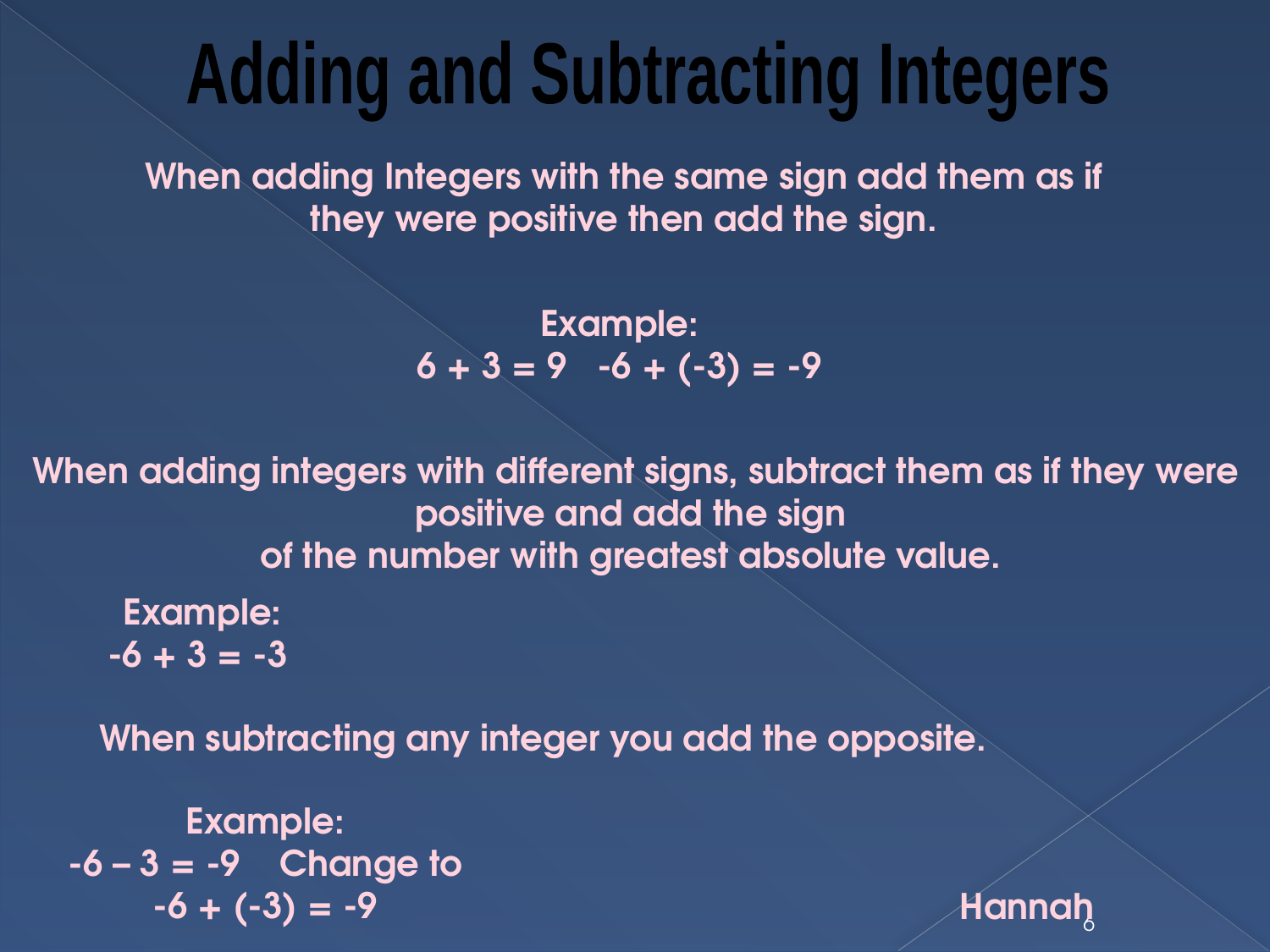

Adding and Subtracting Integers
When adding Integers with the same sign add them as if
 they were positive then add the sign.
Example:
6 + 3 = 9   -6 + (-3) = -9
When adding integers with different signs, subtract them as if they were
 positive and add the sign
of the number with greatest absolute value.
Example:
-6 + 3 = -3
When subtracting any integer you add the opposite.
Example:
-6 – 3 = -9    Change to
-6 + (-3) = -9
Hannah
6